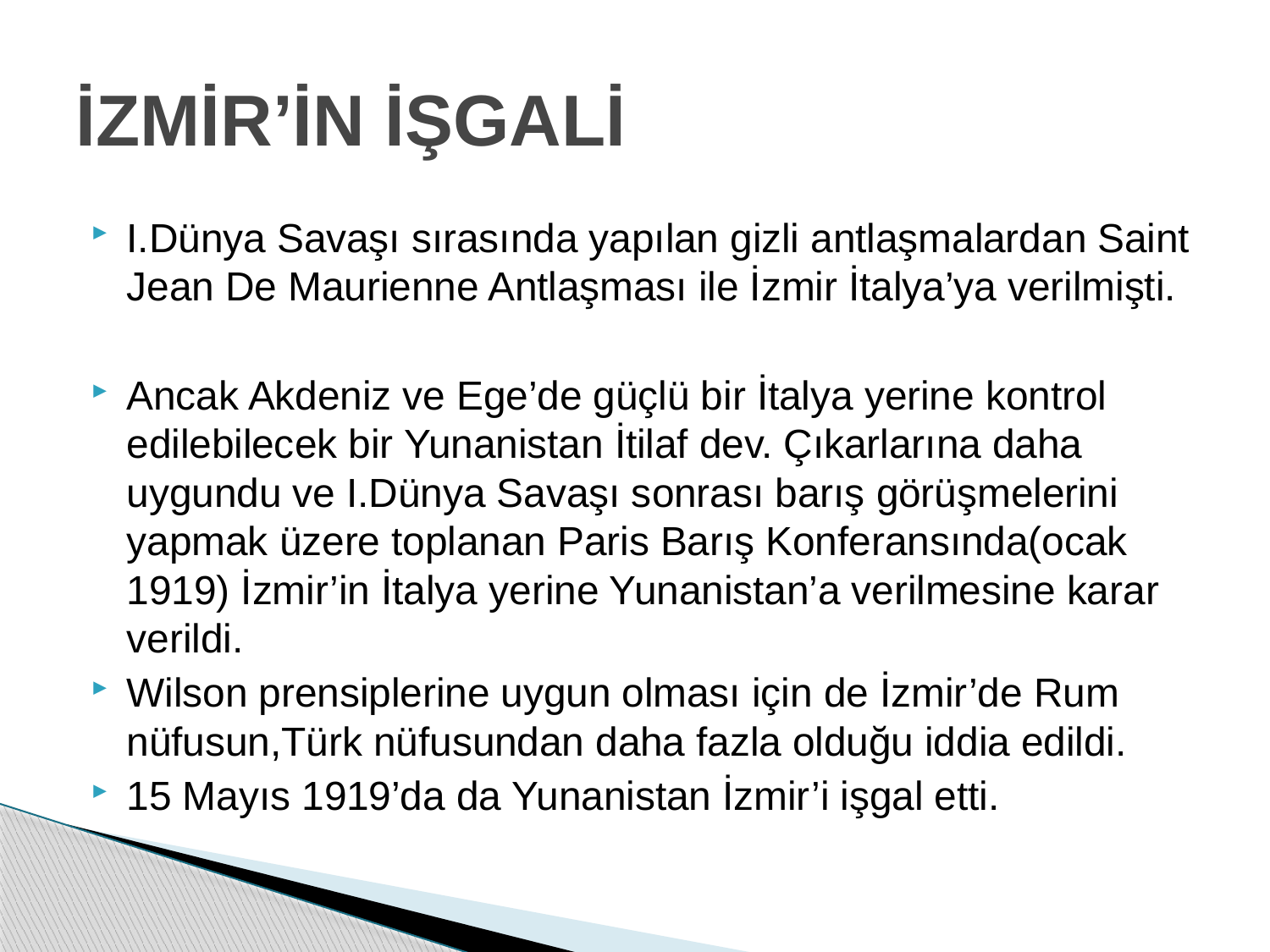

# İZMİR’İN İŞGALİ
I.Dünya Savaşı sırasında yapılan gizli antlaşmalardan Saint Jean De Maurienne Antlaşması ile İzmir İtalya’ya verilmişti.

Ancak Akdeniz ve Ege’de güçlü bir İtalya yerine kontrol edilebilecek bir Yunanistan İtilaf dev. Çıkarlarına daha uygundu ve I.Dünya Savaşı sonrası barış görüşmelerini yapmak üzere toplanan Paris Barış Konferansında(ocak 1919) İzmir’in İtalya yerine Yunanistan’a verilmesine karar verildi.
Wilson prensiplerine uygun olması için de İzmir’de Rum nüfusun,Türk nüfusundan daha fazla olduğu iddia edildi.
15 Mayıs 1919’da da Yunanistan İzmir’i işgal etti.